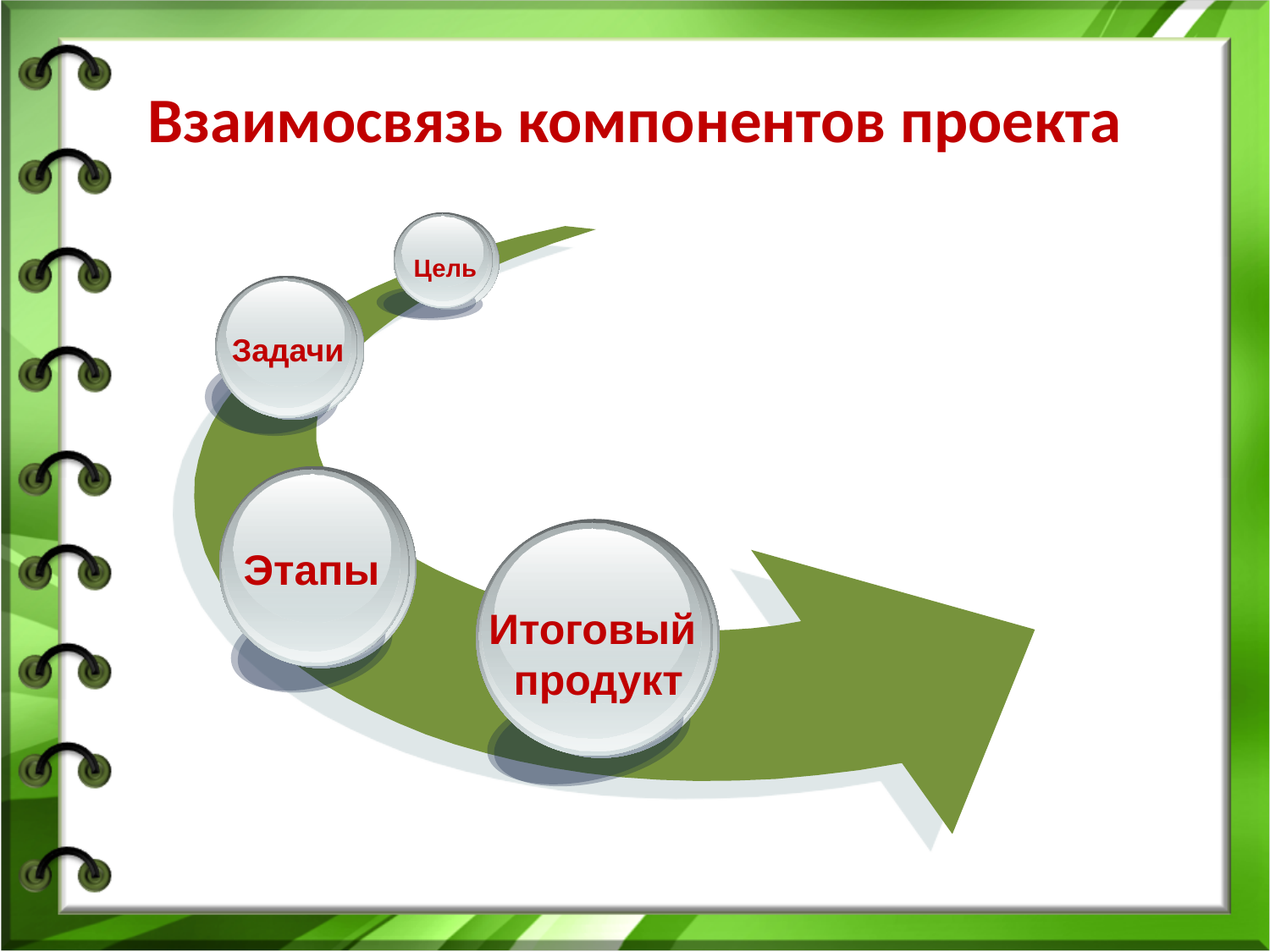

# Взаимосвязь компонентов проекта

Text
Цель

Задачи
Text

Этапы

Text

Итоговый
продукт

Text